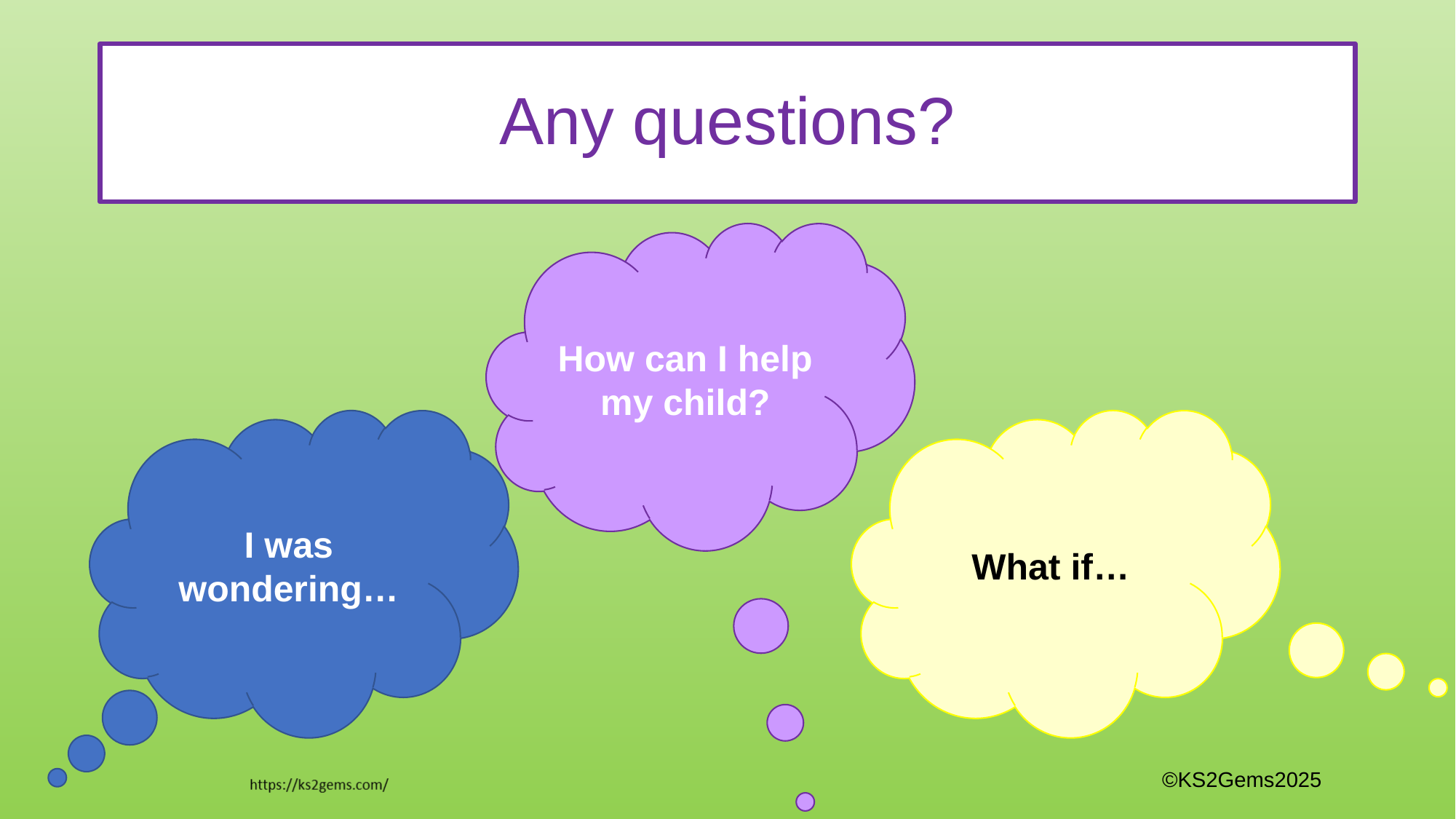

# Any questions?
How can I help my child?
I was wondering…
What if…